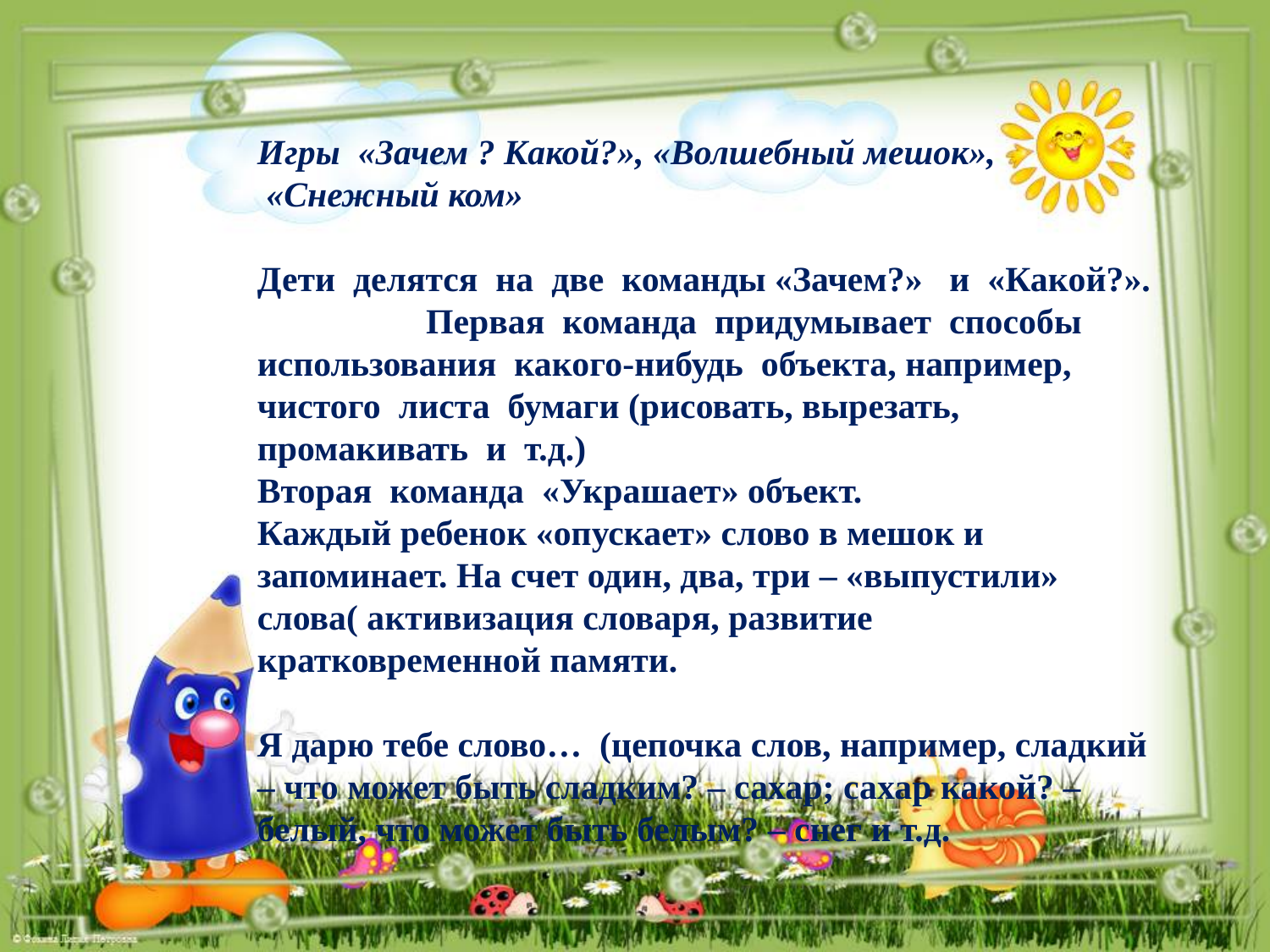

Игры  «Зачем ? Какой?», «Волшебный мешок»,
 «Снежный ком»
Дети  делятся  на  две  команды «Зачем?»   и  «Какой?».                    Первая  команда  придумывает  способы  использования  какого-нибудь  объекта, например, чистого  листа  бумаги (рисовать, вырезать, промакивать  и  т.д.)
Вторая  команда  «Украшает» объект.
Каждый ребенок «опускает» слово в мешок и запоминает. На счет один, два, три – «выпустили» слова( активизация словаря, развитие кратковременной памяти.
Я дарю тебе слово…  (цепочка слов, например, сладкий – что может быть сладким? – сахар; сахар какой? – белый, что может быть белым? – снег и т.д.